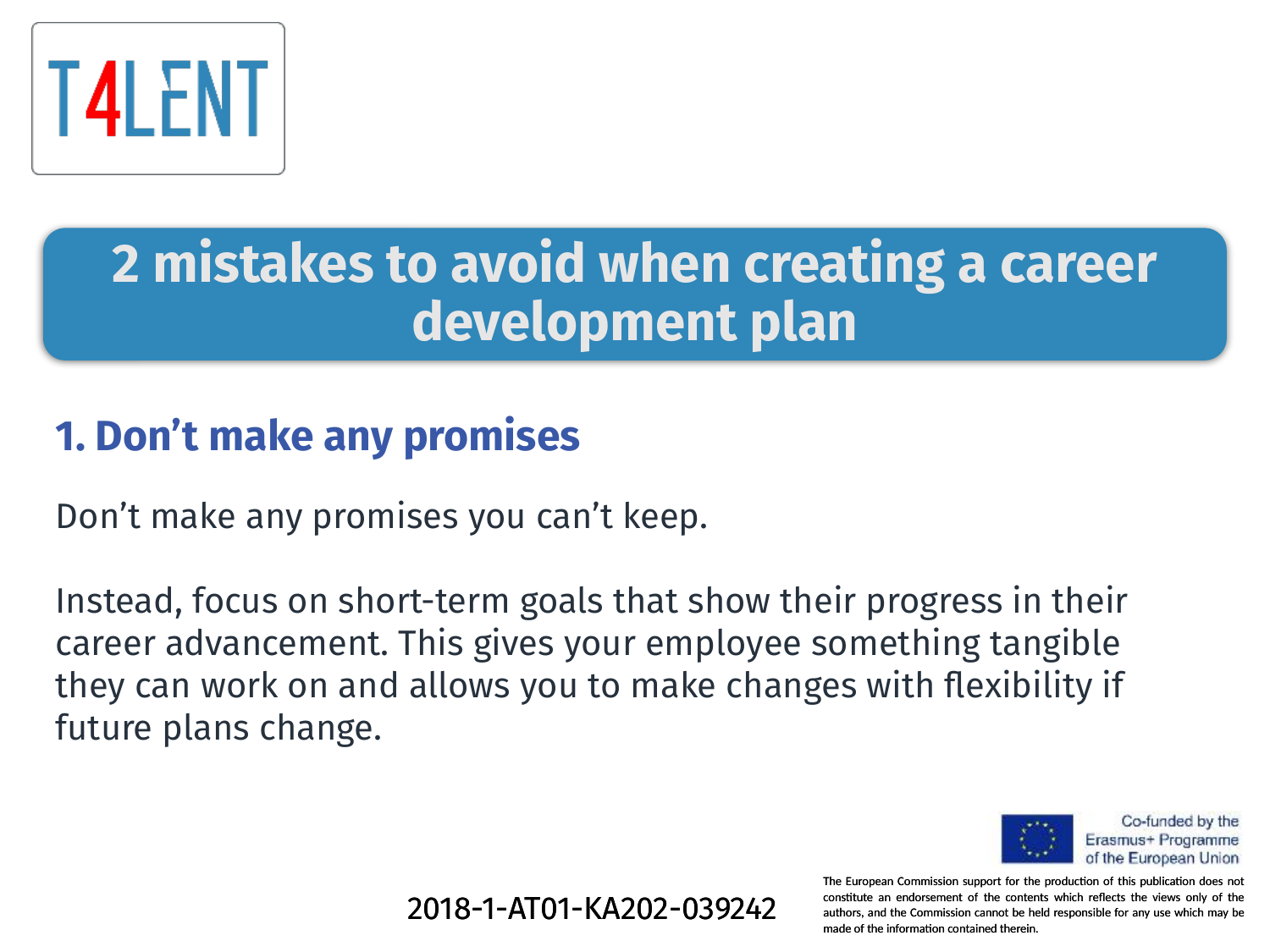

2 mistakes to avoid when creating a career development plan
1. Don’t make any promises

Don’t make any promises you can’t keep.

Instead, focus on short-term goals that show their progress in their career advancement. This gives your employee something tangible they can work on and allows you to make changes with flexibility if future plans change.